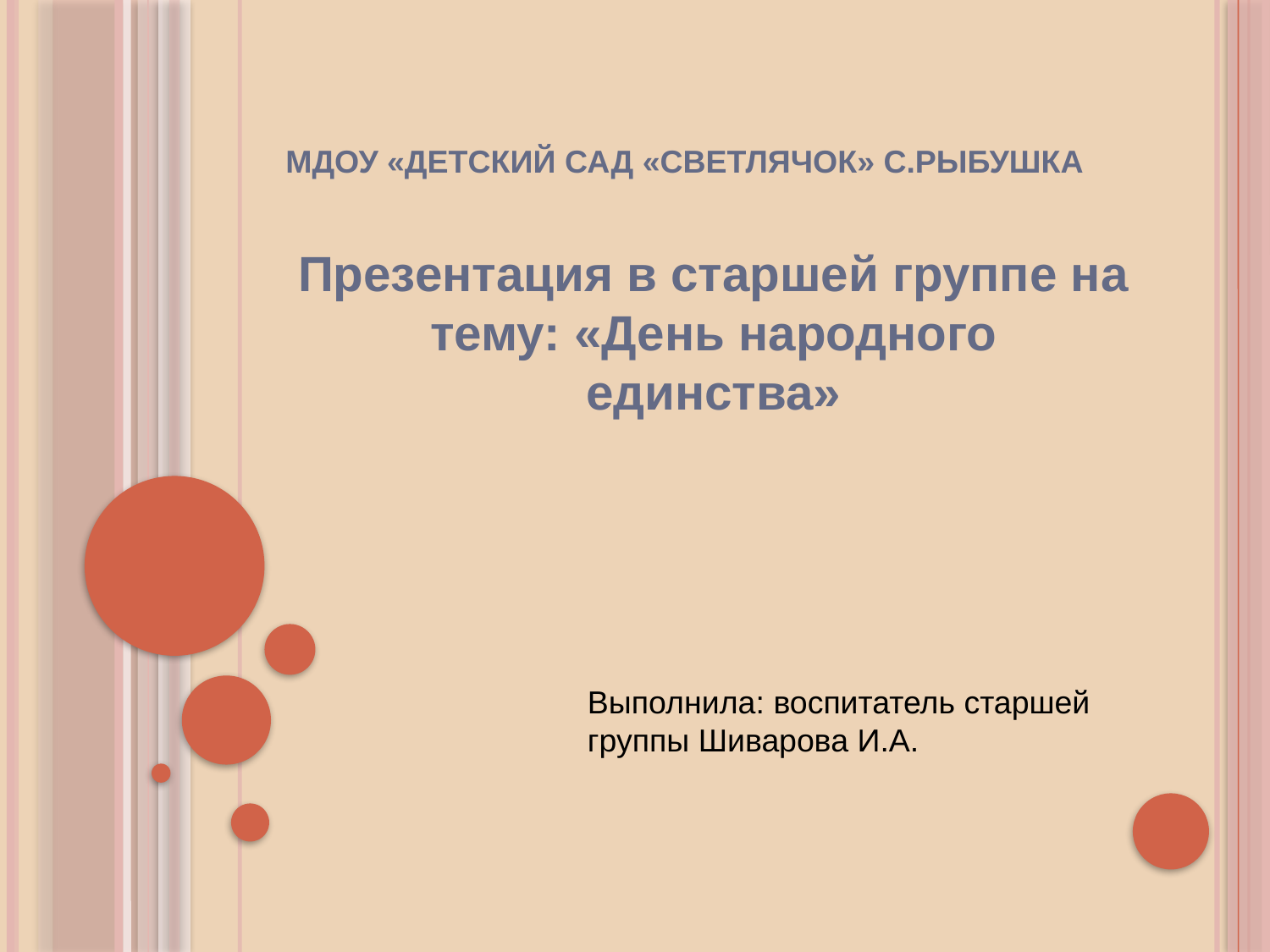

# МДОУ «Детский сад «Светлячок» с.Рыбушка
Презентация в старшей группе на тему: «День народного единства»
Выполнила: воспитатель старшей группы Шиварова И.А.